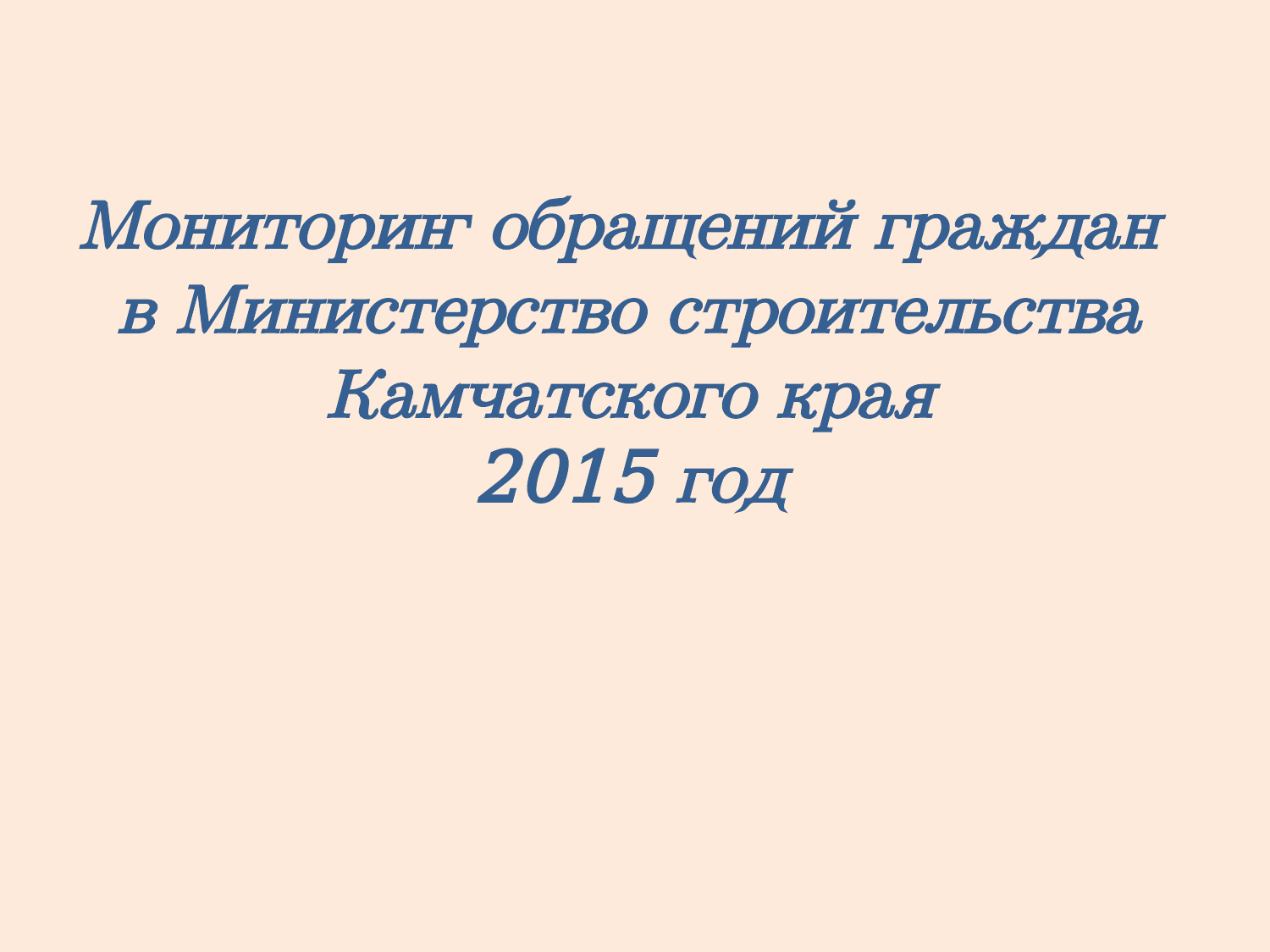

# Мониторинг обращений граждан в Министерство строительства Камчатского края 2015 год